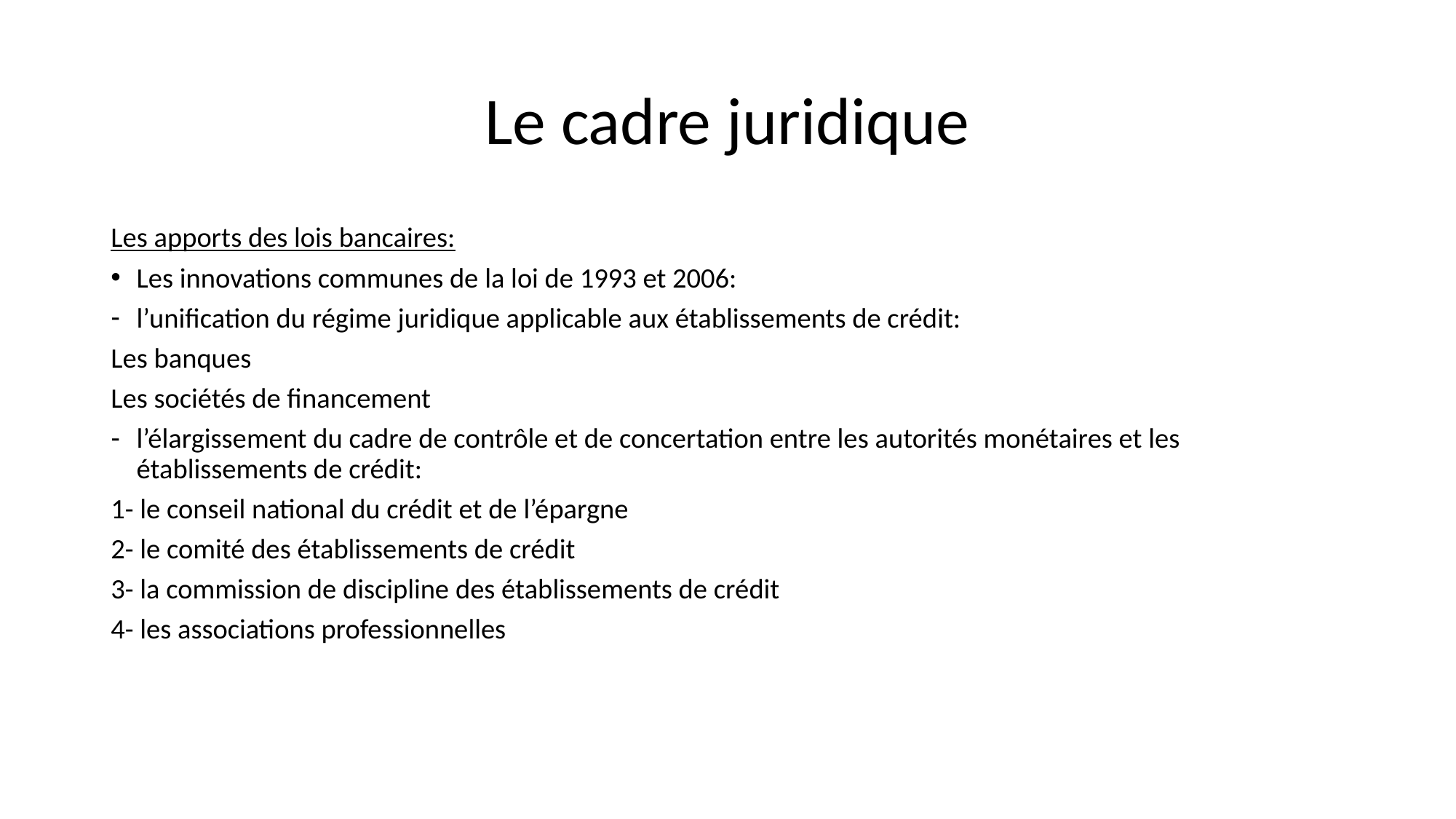

# Le cadre juridique
Les apports des lois bancaires:
Les innovations communes de la loi de 1993 et 2006:
l’unification du régime juridique applicable aux établissements de crédit:
Les banques
Les sociétés de financement
l’élargissement du cadre de contrôle et de concertation entre les autorités monétaires et les établissements de crédit:
1- le conseil national du crédit et de l’épargne
2- le comité des établissements de crédit
3- la commission de discipline des établissements de crédit
4- les associations professionnelles